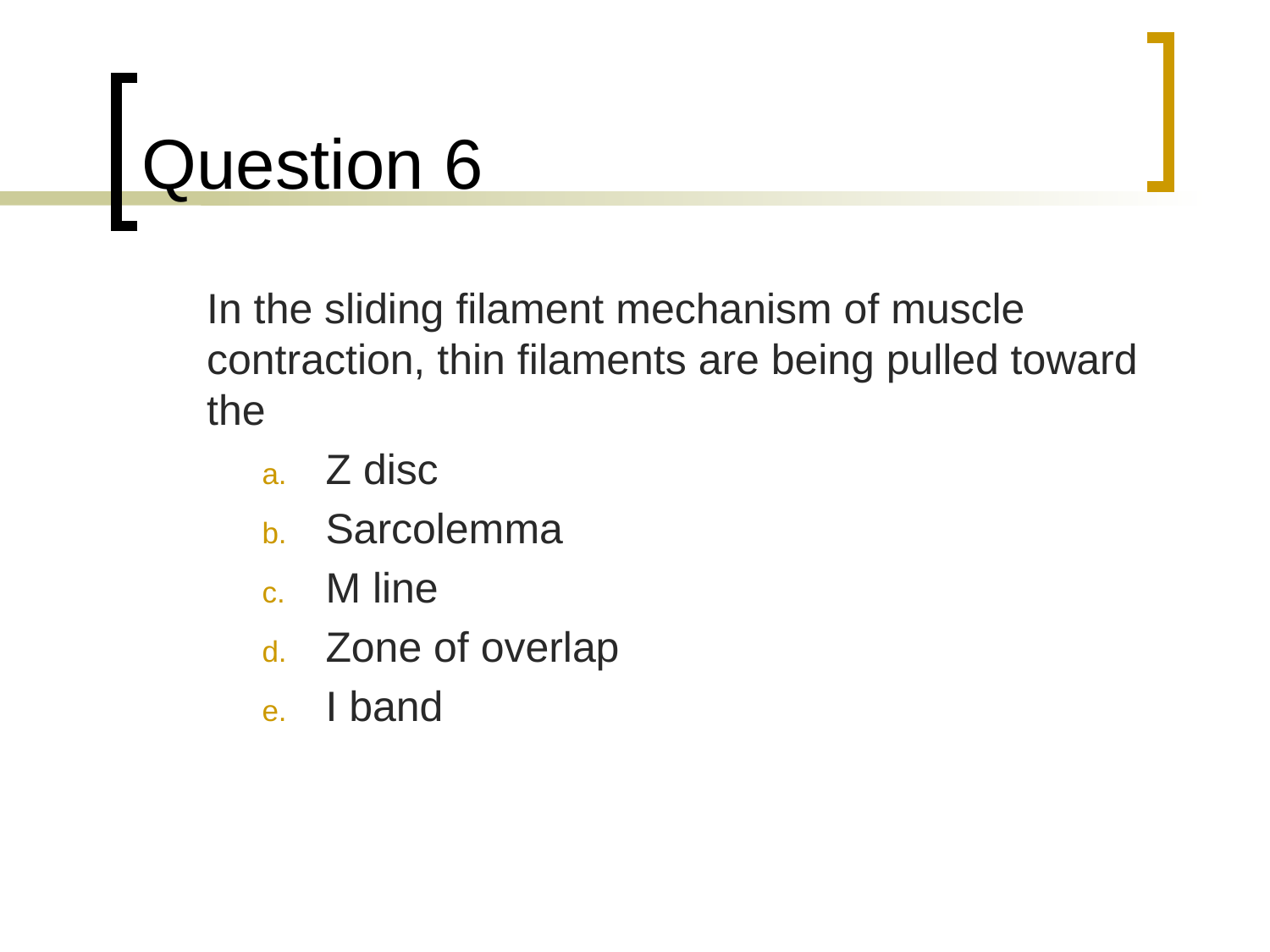

# Question 6
	In the sliding filament mechanism of muscle contraction, thin filaments are being pulled toward the
Z disc
Sarcolemma
M line
Zone of overlap
I band